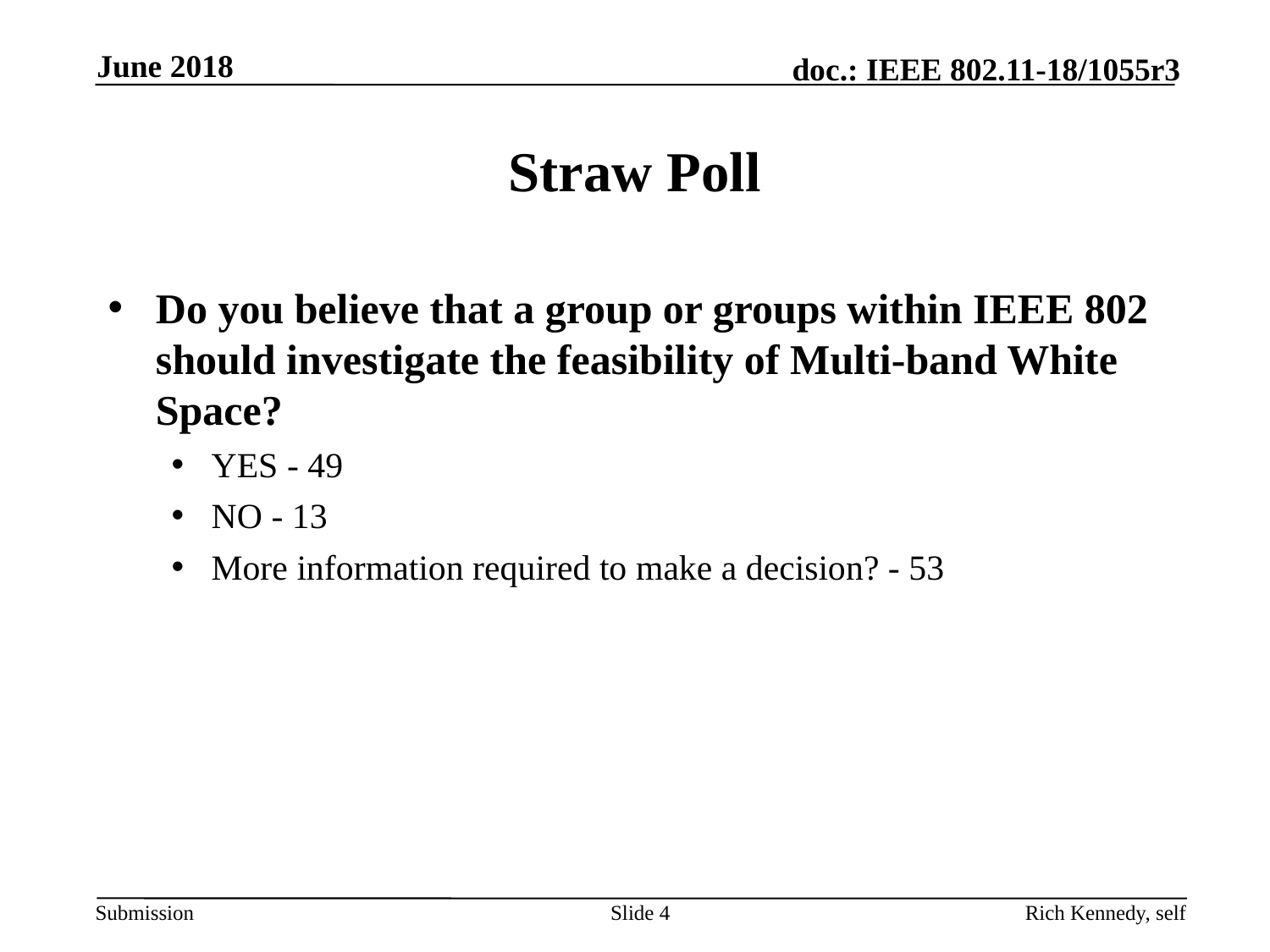

June 2018
# Straw Poll
Do you believe that a group or groups within IEEE 802 should investigate the feasibility of Multi-band White Space?
YES - 49
NO - 13
More information required to make a decision? - 53

Slide 4
Rich Kennedy, self